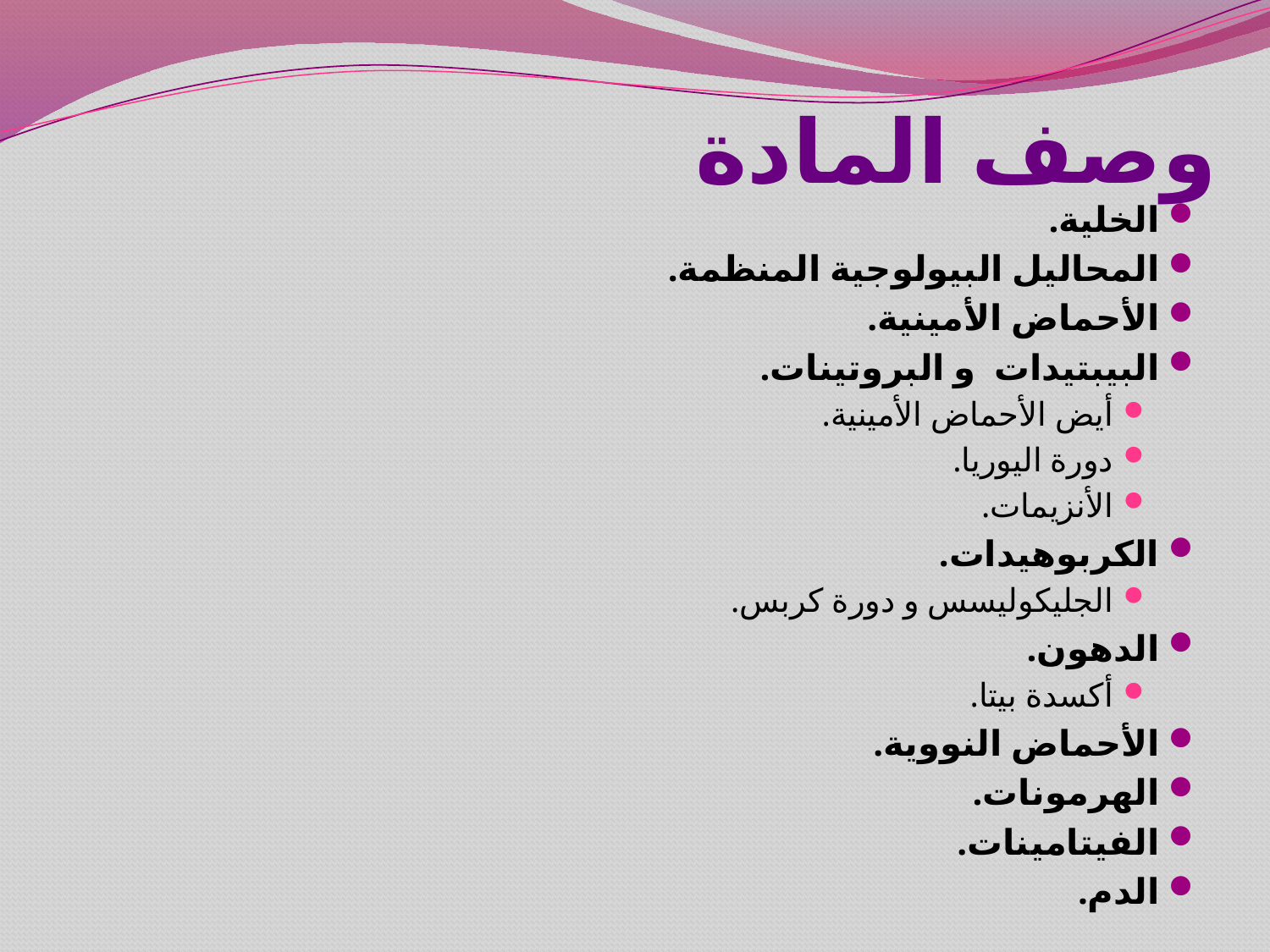

# وصف المادة
الخلية.
المحاليل البيولوجية المنظمة.
الأحماض الأمينية.
البيبتيدات  و البروتينات.
أيض الأحماض الأمينية.
دورة اليوريا.
الأنزيمات.
الكربوهيدات.
الجليكوليسس و دورة كربس.
الدهون.
أكسدة بيتا.
الأحماض النووية.
الهرمونات.
الفيتامينات.
الدم.